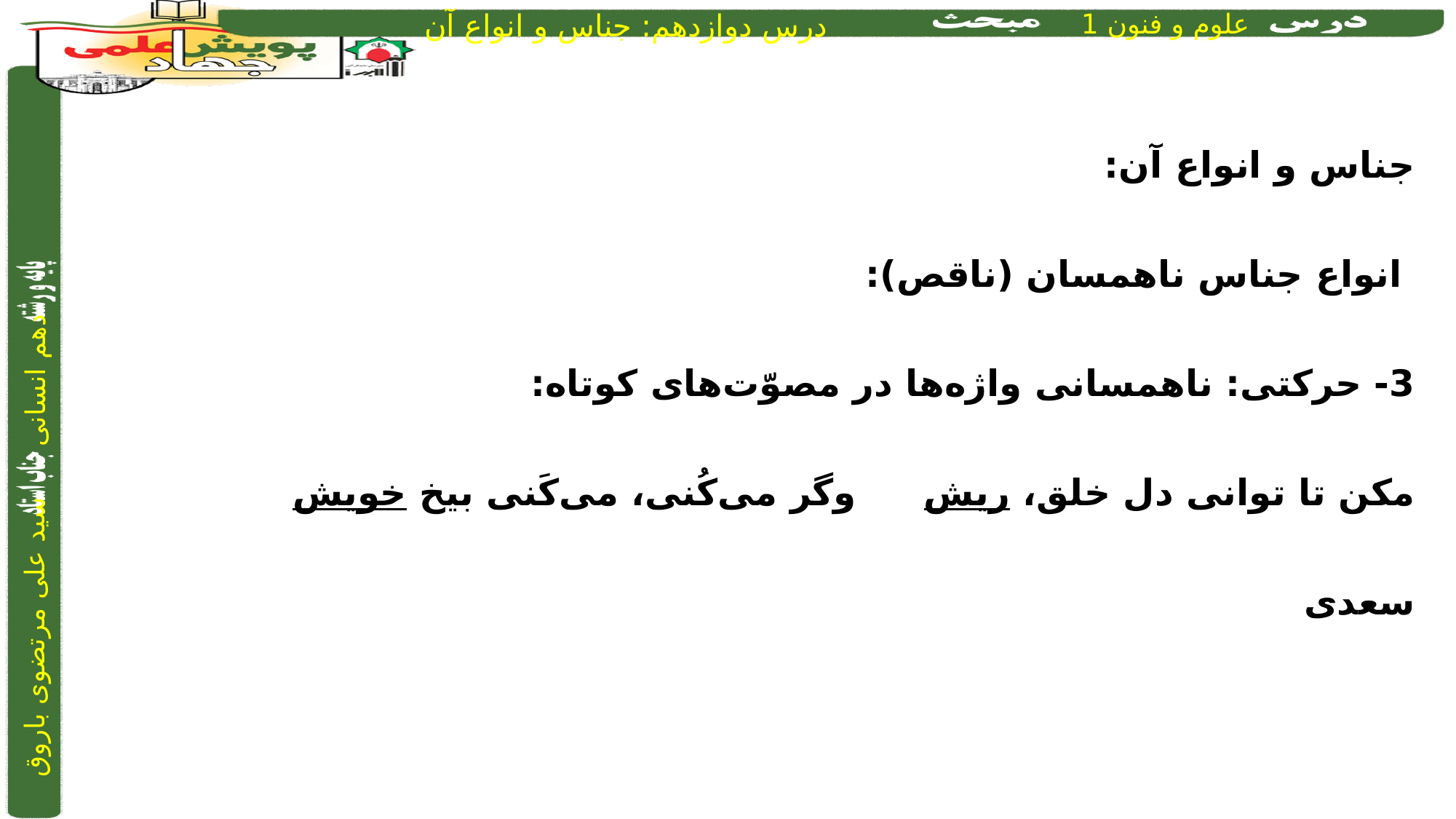

جناس و انواع آن:
 انواع جناس ناهمسان (ناقص):
3- حرکتی: ناهمسانی واژه‌ها در مصوّت‌های کوتاه:
مکن تا توانی دل خلق، ریش		 وگر می‌کُنی، می‌کَنی بیخ خویش			سعدی